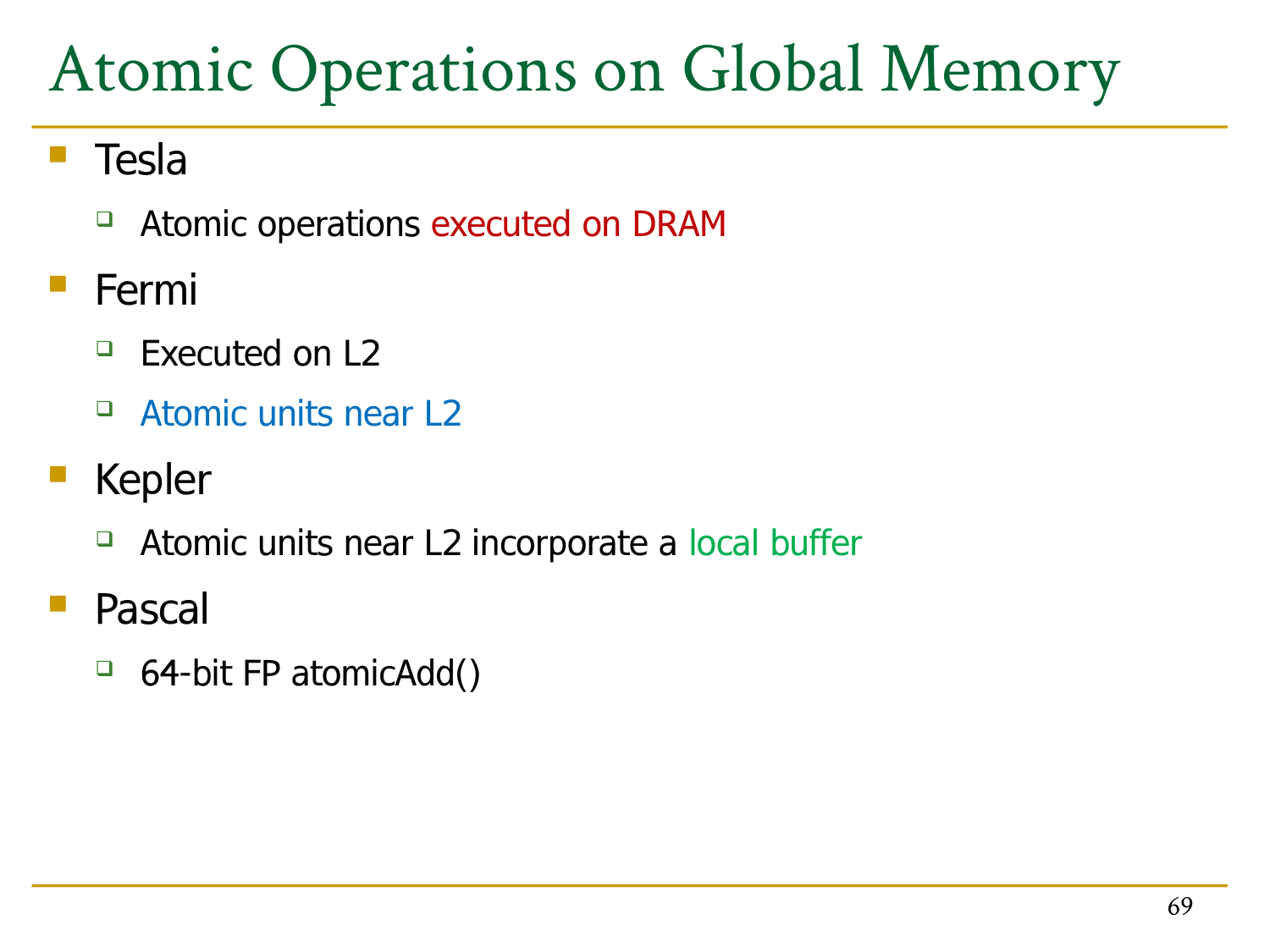

# Atomic Operations on Global Memory
Tesla
Atomic operations executed on DRAM
Fermi
Executed on L2
Atomic units near L2
Kepler
Atomic units near L2 incorporate a local buffer
Pascal
64-bit FP atomicAdd()

69